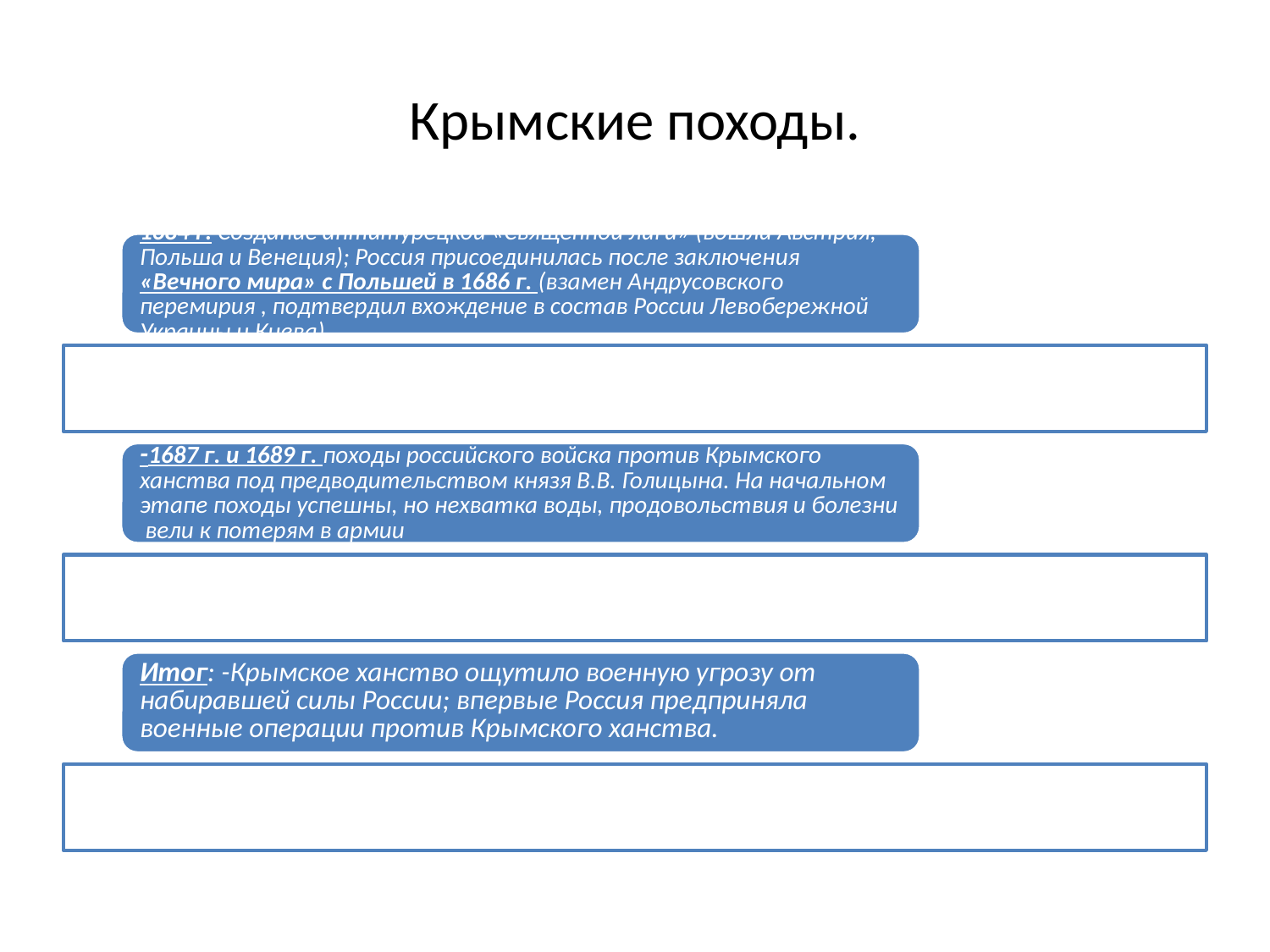

# Крымские походы.
1684 г. Создание антитурецкой «Священной лиги» (вошли Австрия, Польша и Венеция); Россия присоединилась после заключения «Вечного мира» с Польшей в 1686 г. (взамен Андрусовского перемирия , подтвердил вхождение в состав России Левобережной Украины и Киева)
-1687 г. и 1689 г. походы российского войска против Крымского ханства под предводительством князя В.В. Голицына. На начальном этапе походы успешны, но нехватка воды, продовольствия и болезни  вели к потерям в армии
Итог: -Крымское ханство ощутило военную угрозу от набиравшей силы России; впервые Россия предприняла военные операции против Крымского ханства.